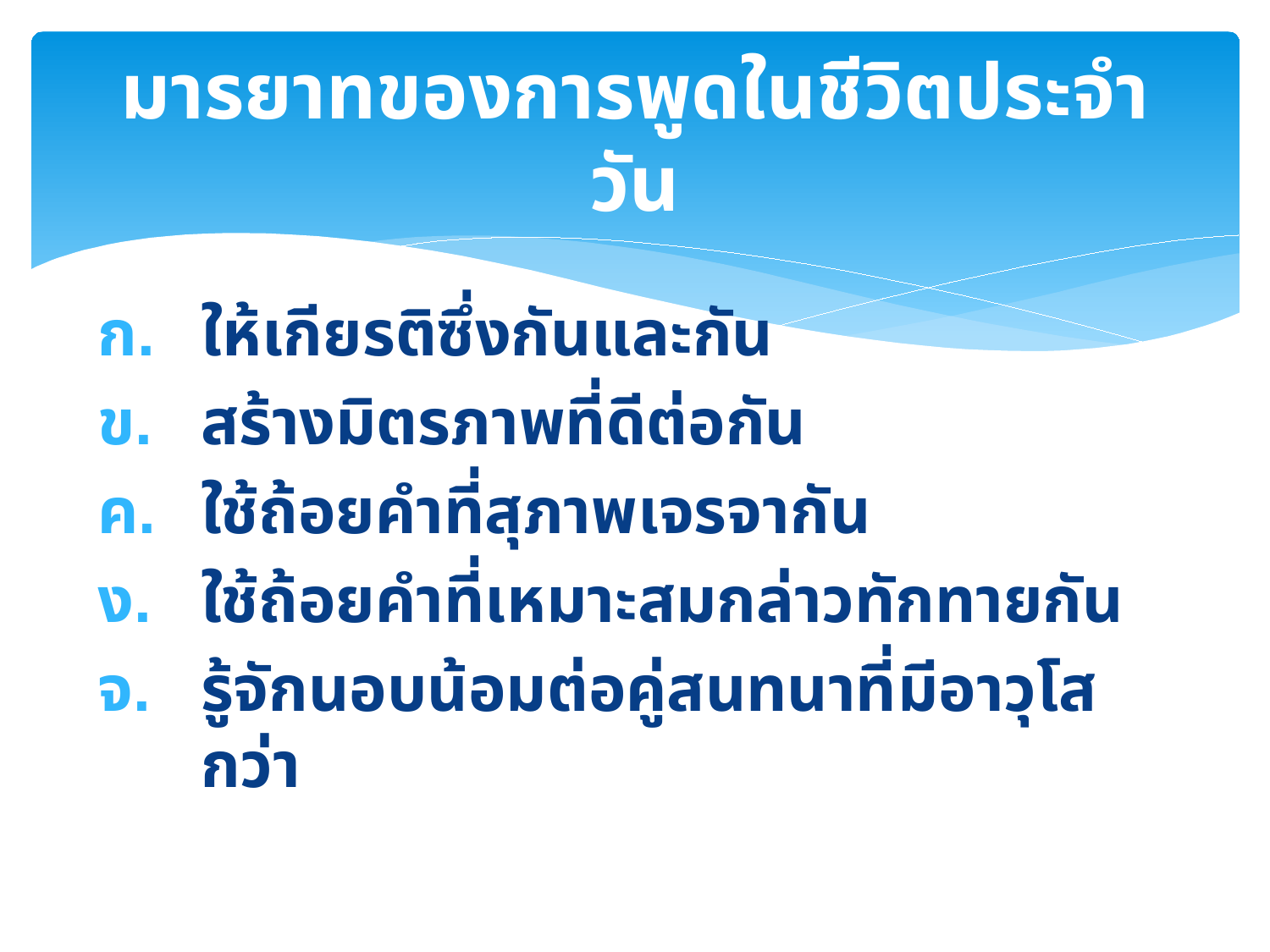

# มารยาทของการพูดในชีวิตประจำวัน
ให้เกียรติซึ่งกันและกัน
สร้างมิตรภาพที่ดีต่อกัน
ใช้ถ้อยคำที่สุภาพเจรจากัน
ใช้ถ้อยคำที่เหมาะสมกล่าวทักทายกัน
รู้จักนอบน้อมต่อคู่สนทนาที่มีอาวุโสกว่า